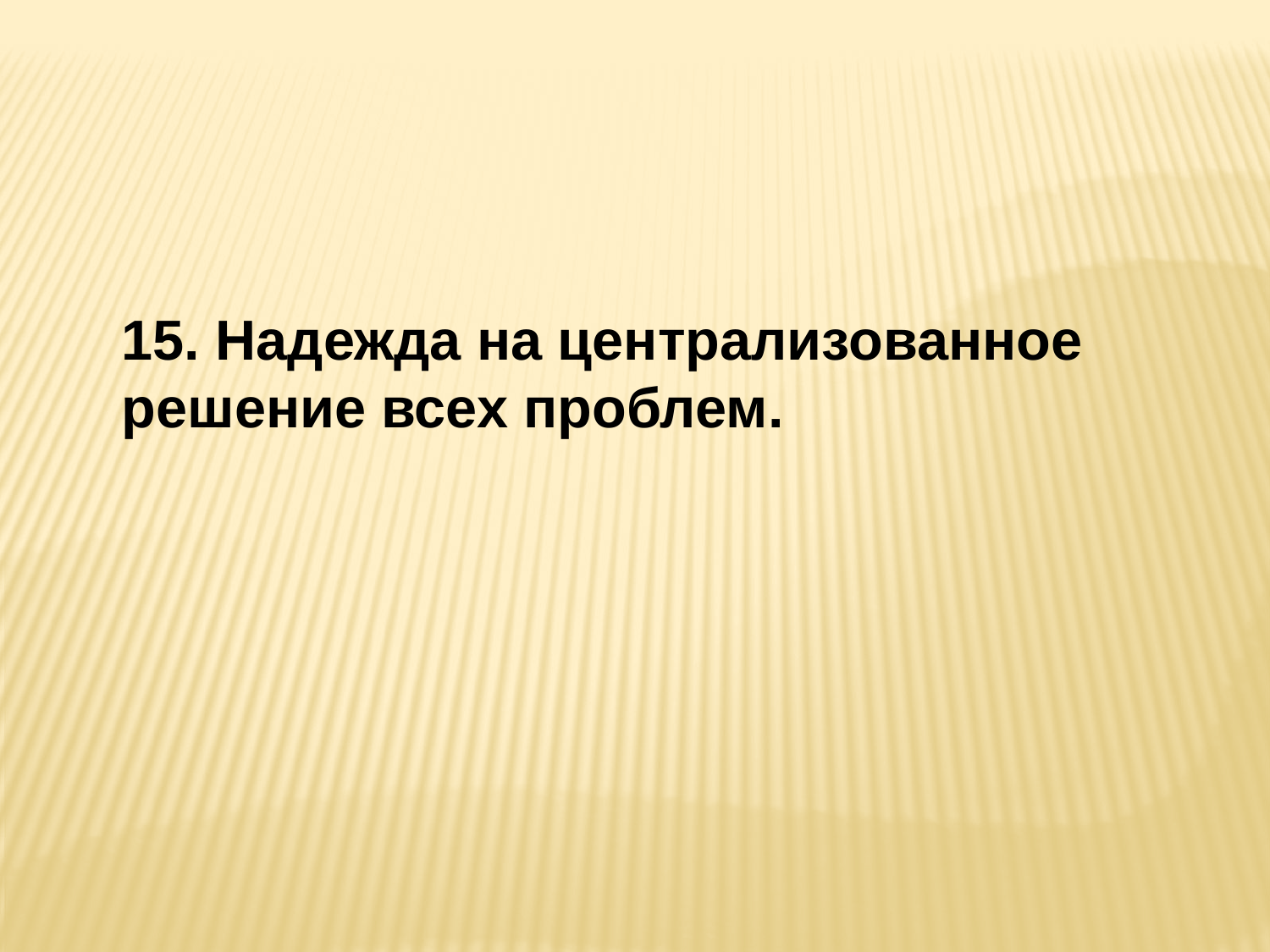

15. Надежда на централизованное решение всех проблем.